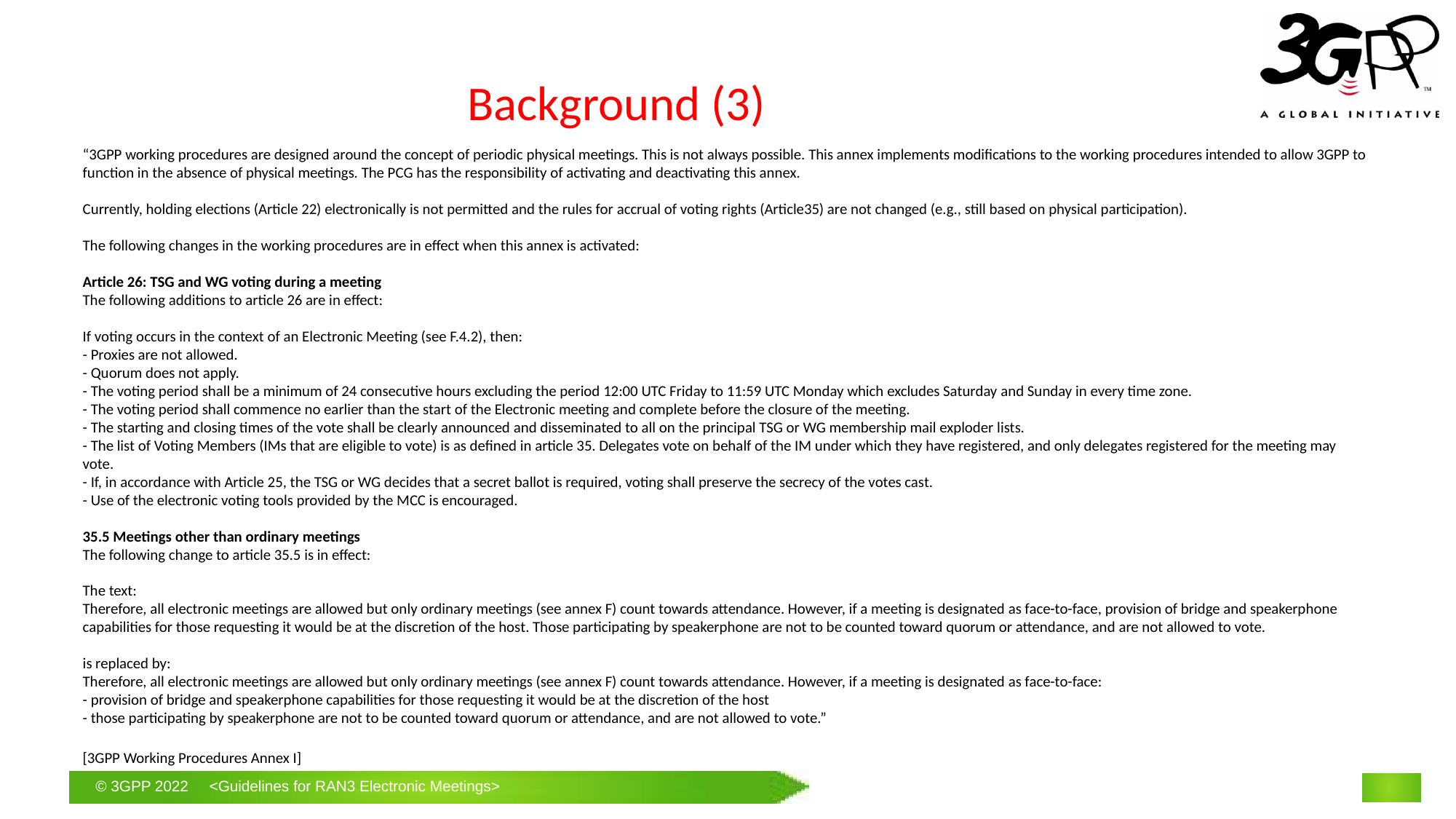

# Background (3)
“3GPP working procedures are designed around the concept of periodic physical meetings. This is not always possible. This annex implements modifications to the working procedures intended to allow 3GPP to function in the absence of physical meetings. The PCG has the responsibility of activating and deactivating this annex.
Currently, holding elections (Article 22) electronically is not permitted and the rules for accrual of voting rights (Article35) are not changed (e.g., still based on physical participation).
The following changes in the working procedures are in effect when this annex is activated:
Article 26: TSG and WG voting during a meeting
The following additions to article 26 are in effect:
If voting occurs in the context of an Electronic Meeting (see F.4.2), then:
- Proxies are not allowed.
- Quorum does not apply.
- The voting period shall be a minimum of 24 consecutive hours excluding the period 12:00 UTC Friday to 11:59 UTC Monday which excludes Saturday and Sunday in every time zone.
- The voting period shall commence no earlier than the start of the Electronic meeting and complete before the closure of the meeting.
- The starting and closing times of the vote shall be clearly announced and disseminated to all on the principal TSG or WG membership mail exploder lists.
- The list of Voting Members (IMs that are eligible to vote) is as defined in article 35. Delegates vote on behalf of the IM under which they have registered, and only delegates registered for the meeting may vote.
- If, in accordance with Article 25, the TSG or WG decides that a secret ballot is required, voting shall preserve the secrecy of the votes cast.
- Use of the electronic voting tools provided by the MCC is encouraged.
35.5 Meetings other than ordinary meetings
The following change to article 35.5 is in effect:
The text:
Therefore, all electronic meetings are allowed but only ordinary meetings (see annex F) count towards attendance. However, if a meeting is designated as face-to-face, provision of bridge and speakerphone capabilities for those requesting it would be at the discretion of the host. Those participating by speakerphone are not to be counted toward quorum or attendance, and are not allowed to vote.
is replaced by:
Therefore, all electronic meetings are allowed but only ordinary meetings (see annex F) count towards attendance. However, if a meeting is designated as face-to-face:
- provision of bridge and speakerphone capabilities for those requesting it would be at the discretion of the host
- those participating by speakerphone are not to be counted toward quorum or attendance, and are not allowed to vote.”
[3GPP Working Procedures Annex I]
4